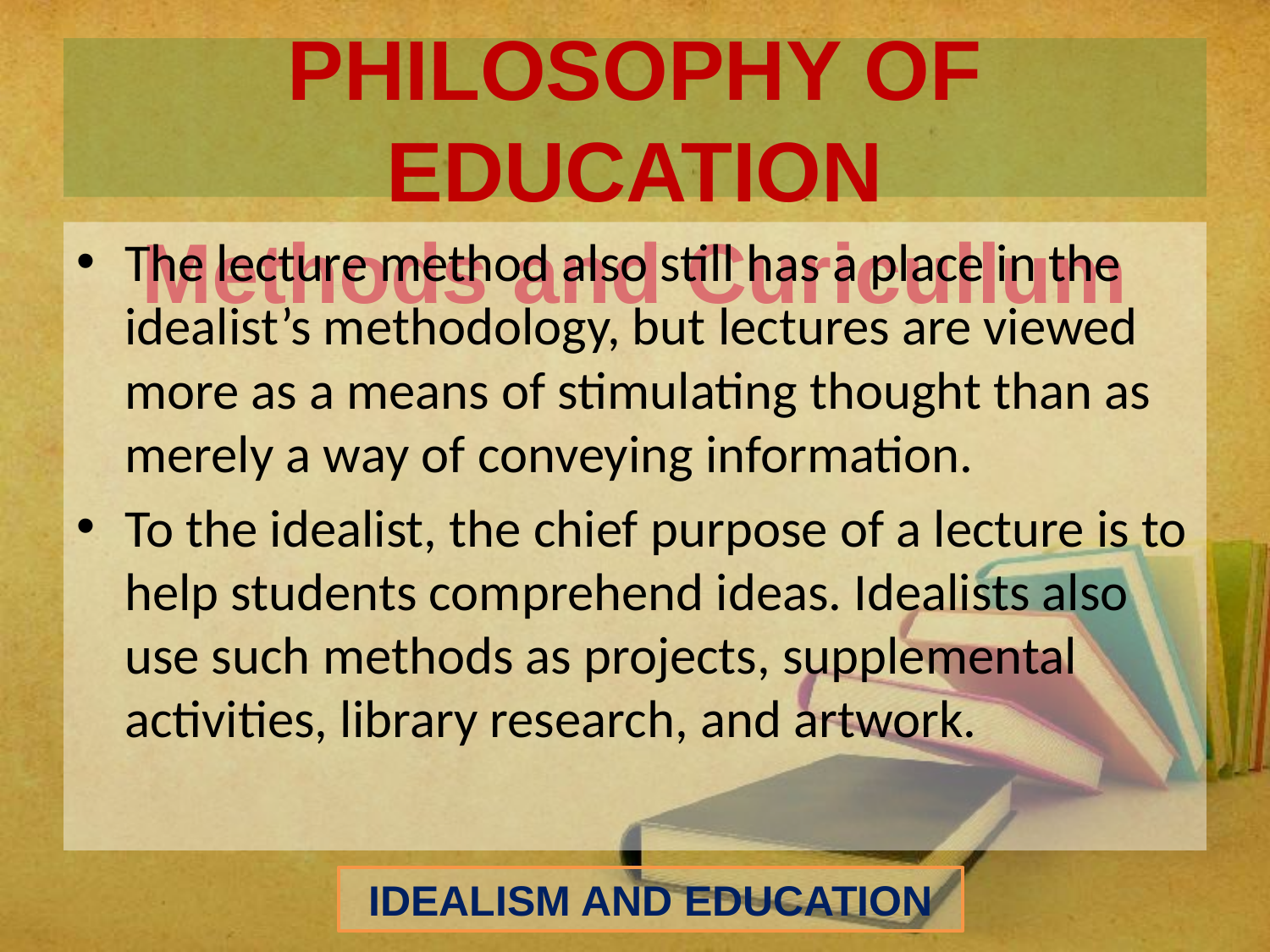

# IDEALISM AS A PHILOSOPHY OF EDUCATION Methods and Curicullum
The lecture method also still has a place in the idealist’s methodology, but lectures are viewed more as a means of stimulating thought than as merely a way of conveying information.
To the idealist, the chief purpose of a lecture is to help students comprehend ideas. Idealists also use such methods as projects, supplemental activities, library research, and artwork.
IDEALISM AND EDUCATION